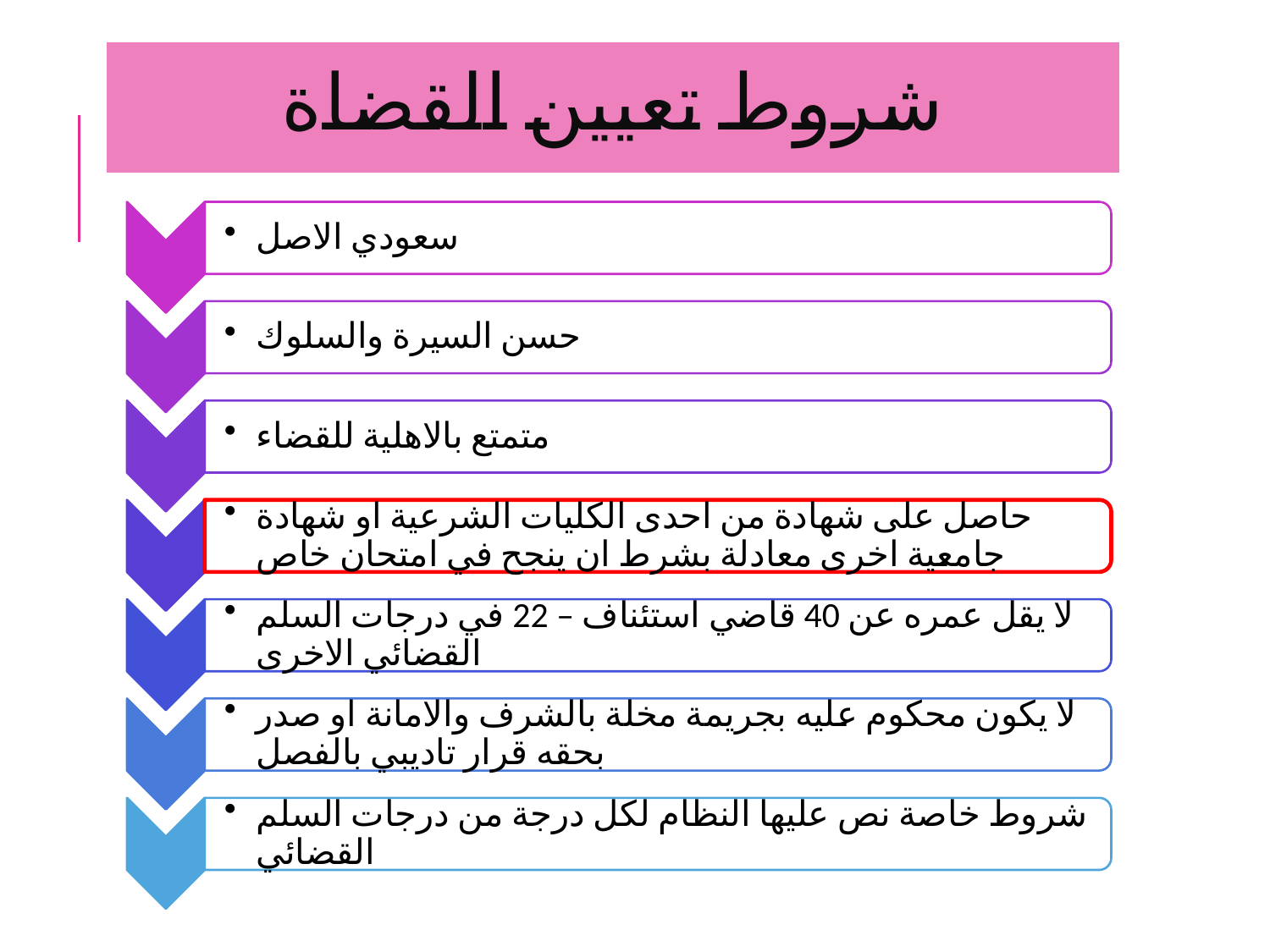

# شروط تعيين القضاة

سعودي الاصل

حسن السيرة والسلوك

متمتع بالاهلية للقضاء

حاصل على شهادة من احدى الكليات الشرعية او شهادة جامعية اخرى معادلة بشرط ان ينجح في امتحان خاص

لا يقل عمره عن 40 قاضي استئناف – 22 في درجات السلم القضائي الاخرى

لا يكون محكوم عليه بجريمة مخلة بالشرف والامانة او صدر بحقه قرار تاديبي بالفصل

شروط خاصة نص عليها النظام لكل درجة من درجات السلم القضائي